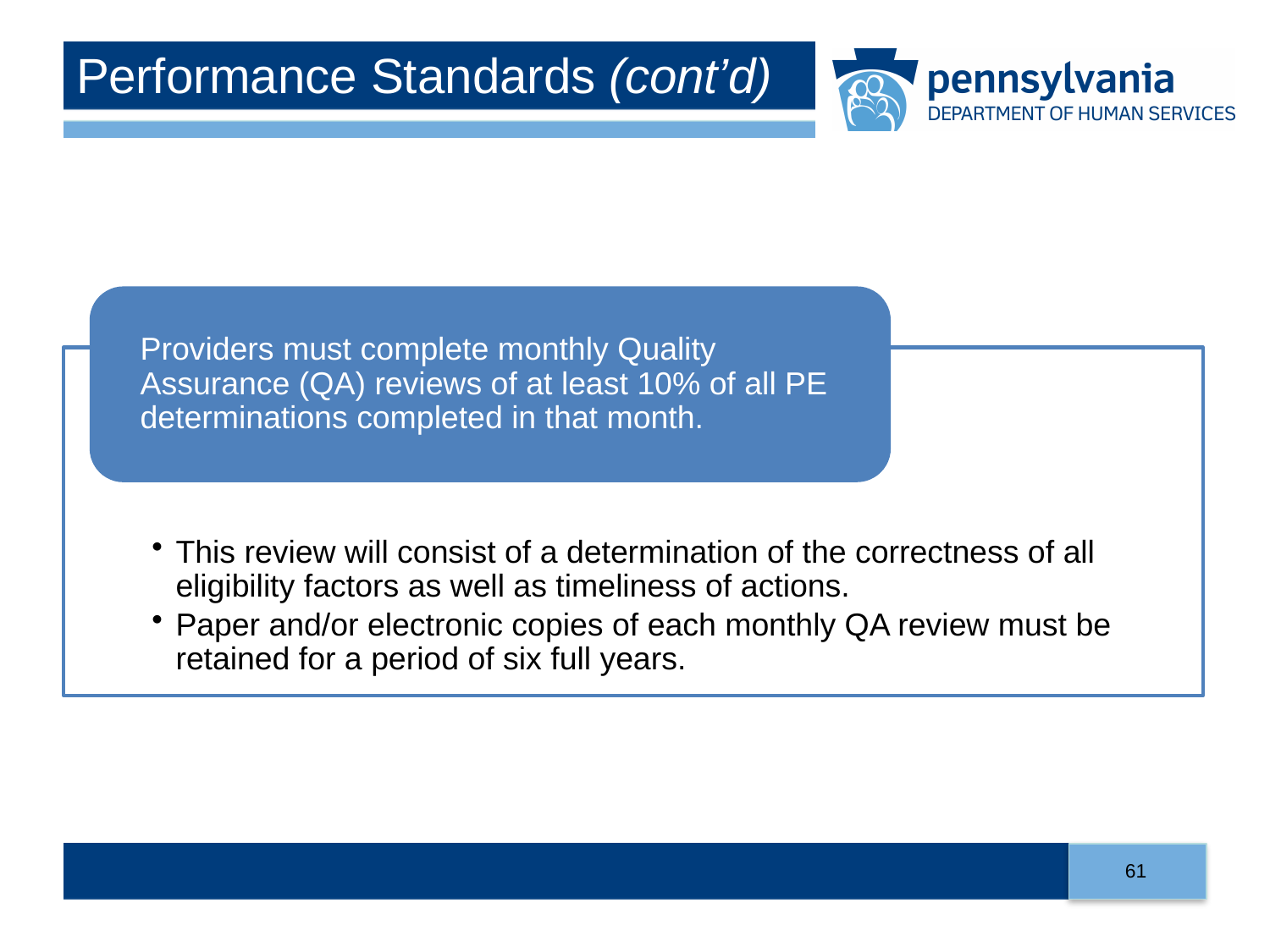

# Performance Standards (cont’d)
This review will consist of a determination of the correctness of all eligibility factors as well as timeliness of actions.
Paper and/or electronic copies of each monthly QA review must be retained for a period of six full years.
Providers must complete monthly Quality Assurance (QA) reviews of at least 10% of all PE determinations completed in that month.
61